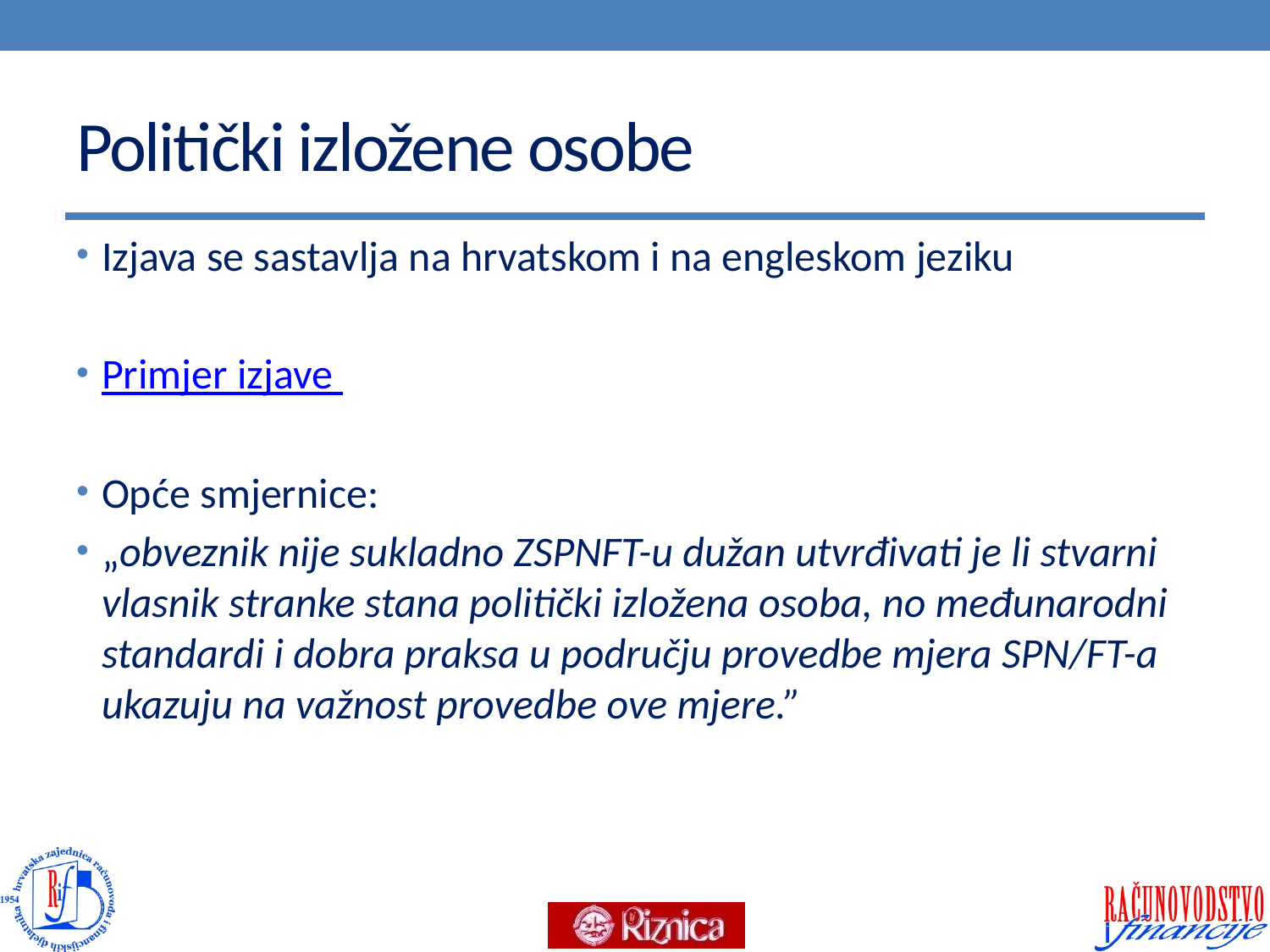

# Politički izložene osobe
Izjava se sastavlja na hrvatskom i na engleskom jeziku

Primjer izjave

Opće smjernice:
„obveznik nije sukladno ZSPNFT-u dužan utvrđivati je li stvarni vlasnik stranke stana politički izložena osoba, no međunarodni standardi i dobra praksa u području provedbe mjera SPN/FT-a ukazuju na važnost provedbe ove mjere.”